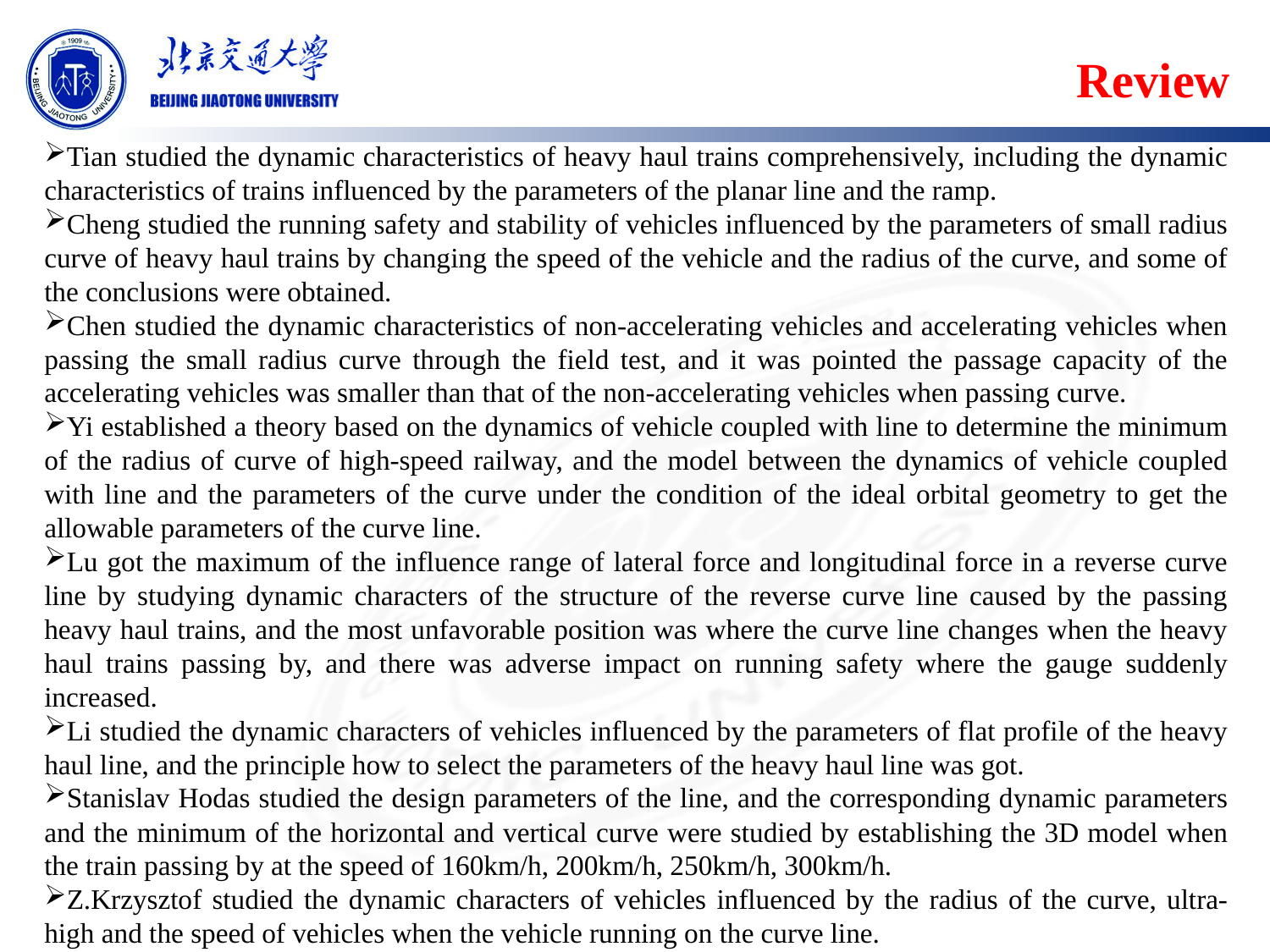

Review
Tian studied the dynamic characteristics of heavy haul trains comprehensively, including the dynamic characteristics of trains influenced by the parameters of the planar line and the ramp.
Cheng studied the running safety and stability of vehicles influenced by the parameters of small radius curve of heavy haul trains by changing the speed of the vehicle and the radius of the curve, and some of the conclusions were obtained.
Chen studied the dynamic characteristics of non-accelerating vehicles and accelerating vehicles when passing the small radius curve through the field test, and it was pointed the passage capacity of the accelerating vehicles was smaller than that of the non-accelerating vehicles when passing curve.
Yi established a theory based on the dynamics of vehicle coupled with line to determine the minimum of the radius of curve of high-speed railway, and the model between the dynamics of vehicle coupled with line and the parameters of the curve under the condition of the ideal orbital geometry to get the allowable parameters of the curve line.
Lu got the maximum of the influence range of lateral force and longitudinal force in a reverse curve line by studying dynamic characters of the structure of the reverse curve line caused by the passing heavy haul trains, and the most unfavorable position was where the curve line changes when the heavy haul trains passing by, and there was adverse impact on running safety where the gauge suddenly increased.
Li studied the dynamic characters of vehicles influenced by the parameters of flat profile of the heavy haul line, and the principle how to select the parameters of the heavy haul line was got.
Stanislav Hodas studied the design parameters of the line, and the corresponding dynamic parameters and the minimum of the horizontal and vertical curve were studied by establishing the 3D model when the train passing by at the speed of 160km/h, 200km/h, 250km/h, 300km/h.
Z.Krzysztof studied the dynamic characters of vehicles influenced by the radius of the curve, ultra-high and the speed of vehicles when the vehicle running on the curve line.